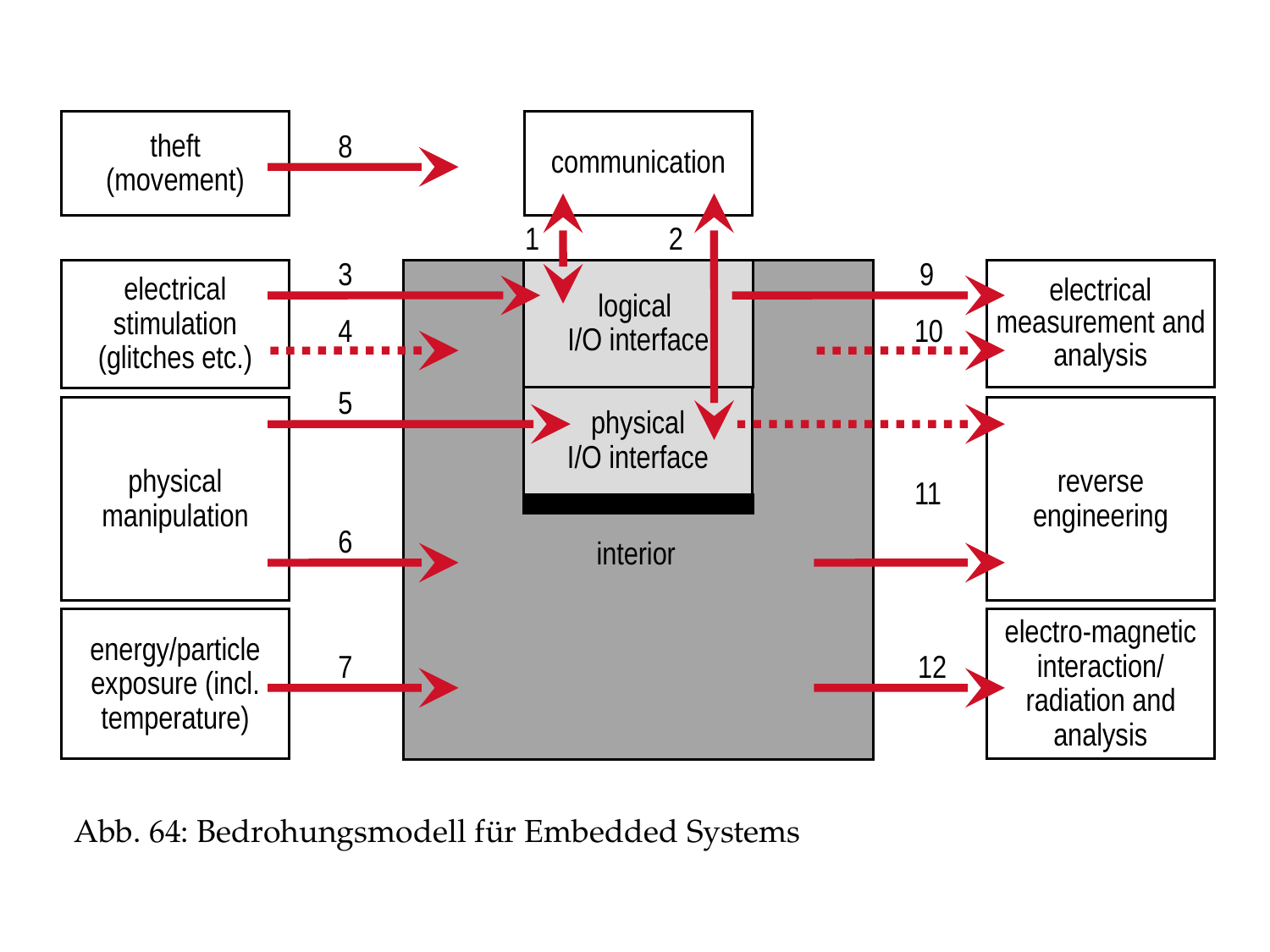

theft
(movement)
communication
8

1
2
3
9

electrical stimulation
(glitches etc.)

logical
I/O interface
electrical measurement and analysis

4
10
5
physical
I/O interface

physical
manipulation
reverse engineering

11
6
interior

energy/particle exposure (incl. temperature)
electro-magnetic interaction/ radiation and analysis
7
12
Abb. 64: Bedrohungsmodell für Embedded Systems